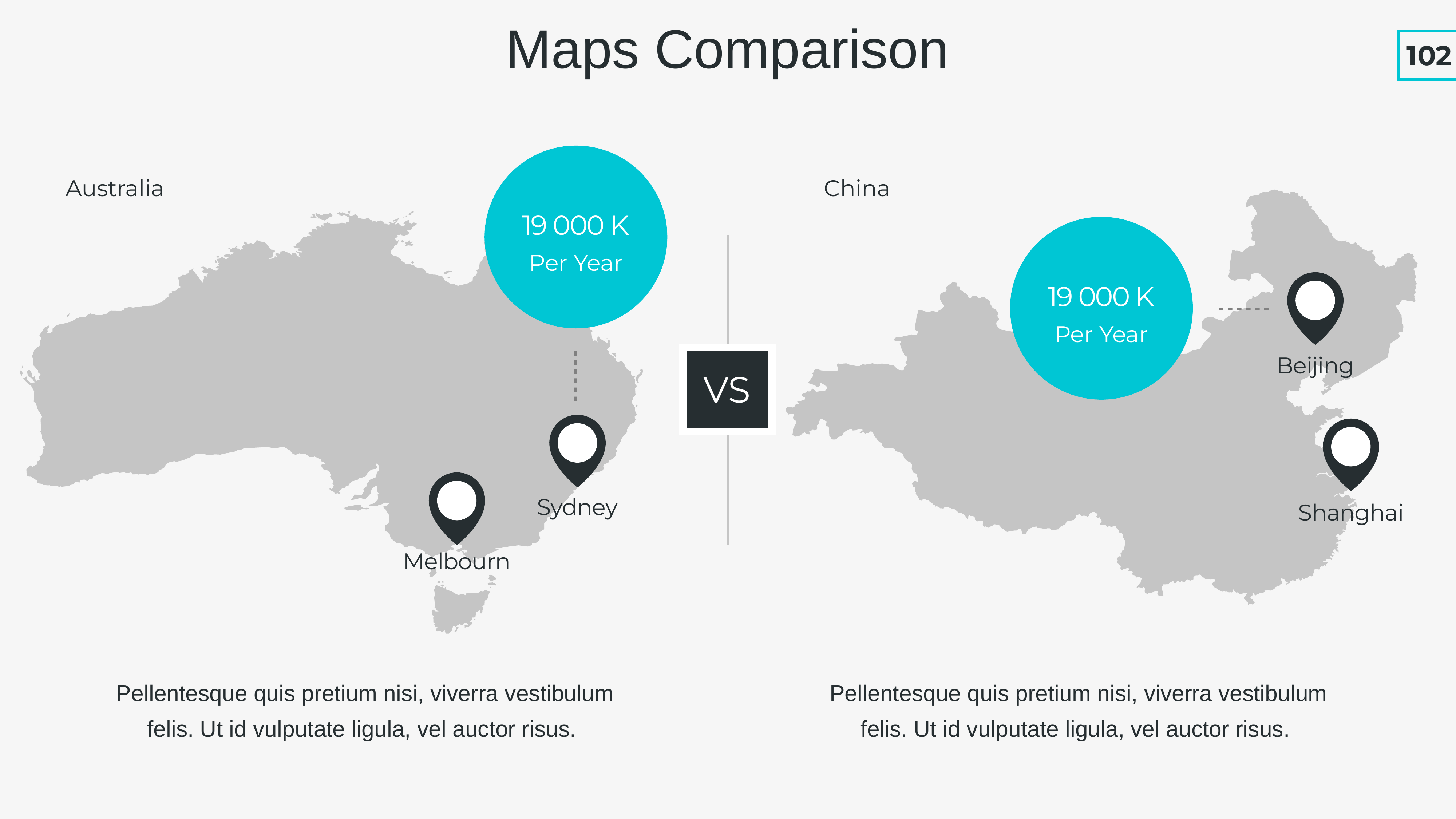

Maps Comparison
102

Australia
China

19 000 K

Per Year
19 000 K

Per Year
Beijing

VS

Sydney
Shanghai
Melbourn
Pellentesque quis pretium nisi, viverra vestibulum felis. Ut id vulputate ligula, vel auctor risus.
Pellentesque quis pretium nisi, viverra vestibulum felis. Ut id vulputate ligula, vel auctor risus.